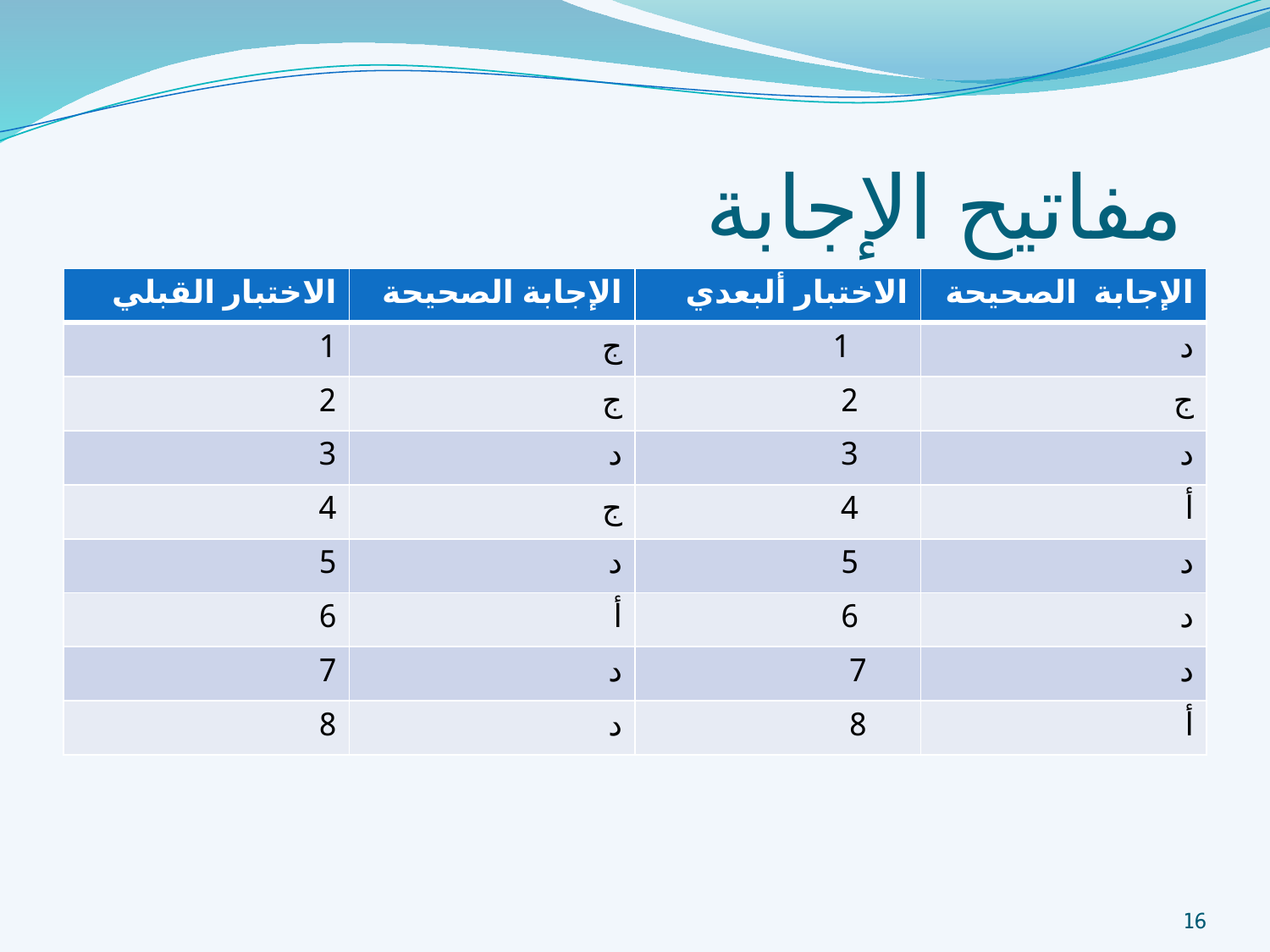

# مفاتيح الإجابة
| الاختبار القبلي | الإجابة الصحيحة | الاختبار ألبعدي | الإجابة الصحيحة |
| --- | --- | --- | --- |
| 1 | ج | 1 | د |
| 2 | ج | 2 | ج |
| 3 | د | 3 | د |
| 4 | ج | 4 | أ |
| 5 | د | 5 | د |
| 6 | أ | 6 | د |
| 7 | د | 7 | د |
| 8 | د | 8 | أ |

16